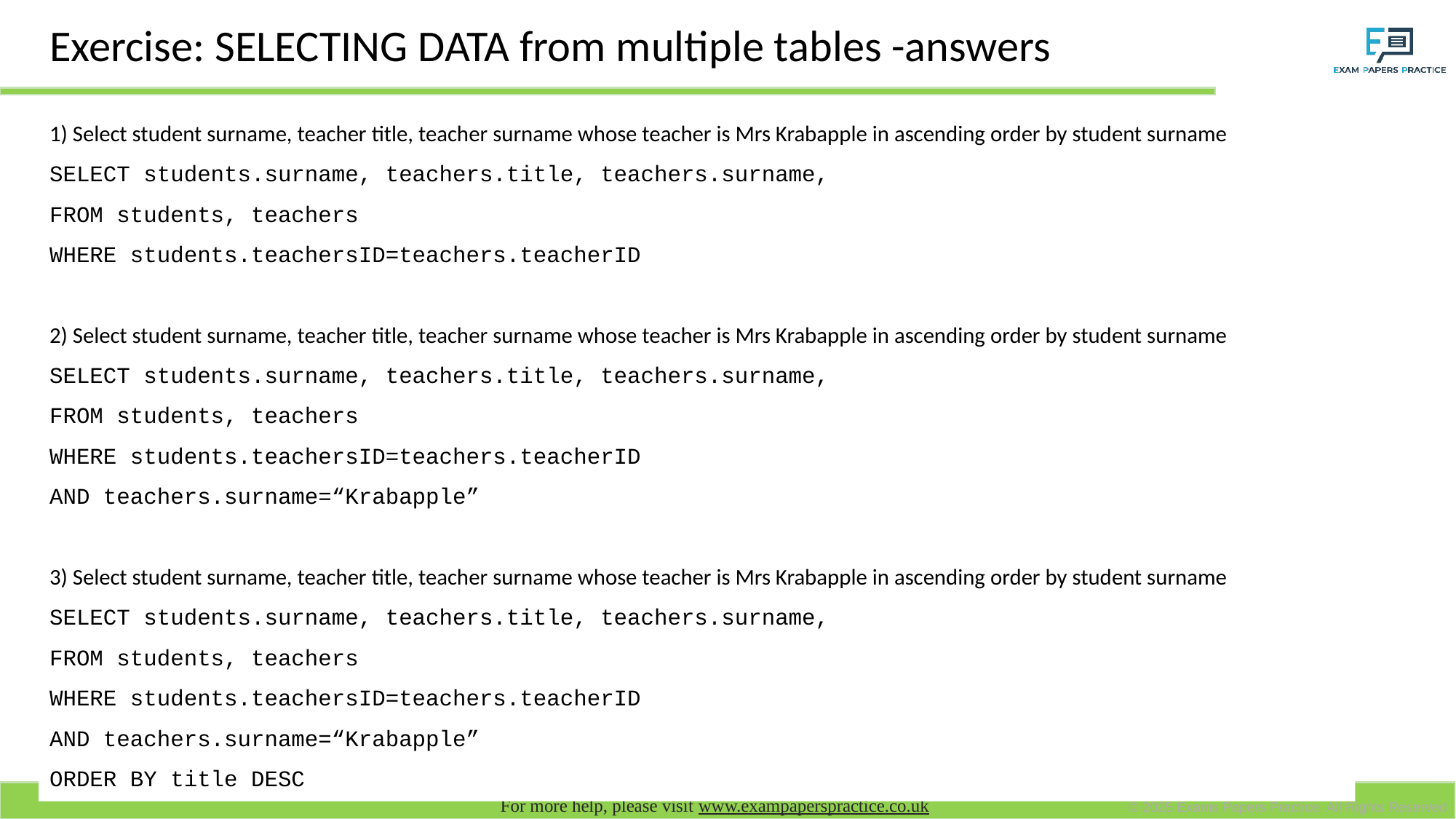

# Exercise: SELECTING DATA from multiple tables -answers
1) Select student surname, teacher title, teacher surname whose teacher is Mrs Krabapple in ascending order by student surname
SELECT students.surname, teachers.title, teachers.surname,
FROM students, teachers
WHERE students.teachersID=teachers.teacherID

2) Select student surname, teacher title, teacher surname whose teacher is Mrs Krabapple in ascending order by student surname
SELECT students.surname, teachers.title, teachers.surname,
FROM students, teachers
WHERE students.teachersID=teachers.teacherID
AND teachers.surname=“Krabapple”

3) Select student surname, teacher title, teacher surname whose teacher is Mrs Krabapple in ascending order by student surname
SELECT students.surname, teachers.title, teachers.surname,
FROM students, teachers
WHERE students.teachersID=teachers.teacherID
AND teachers.surname=“Krabapple”
ORDER BY title DESC